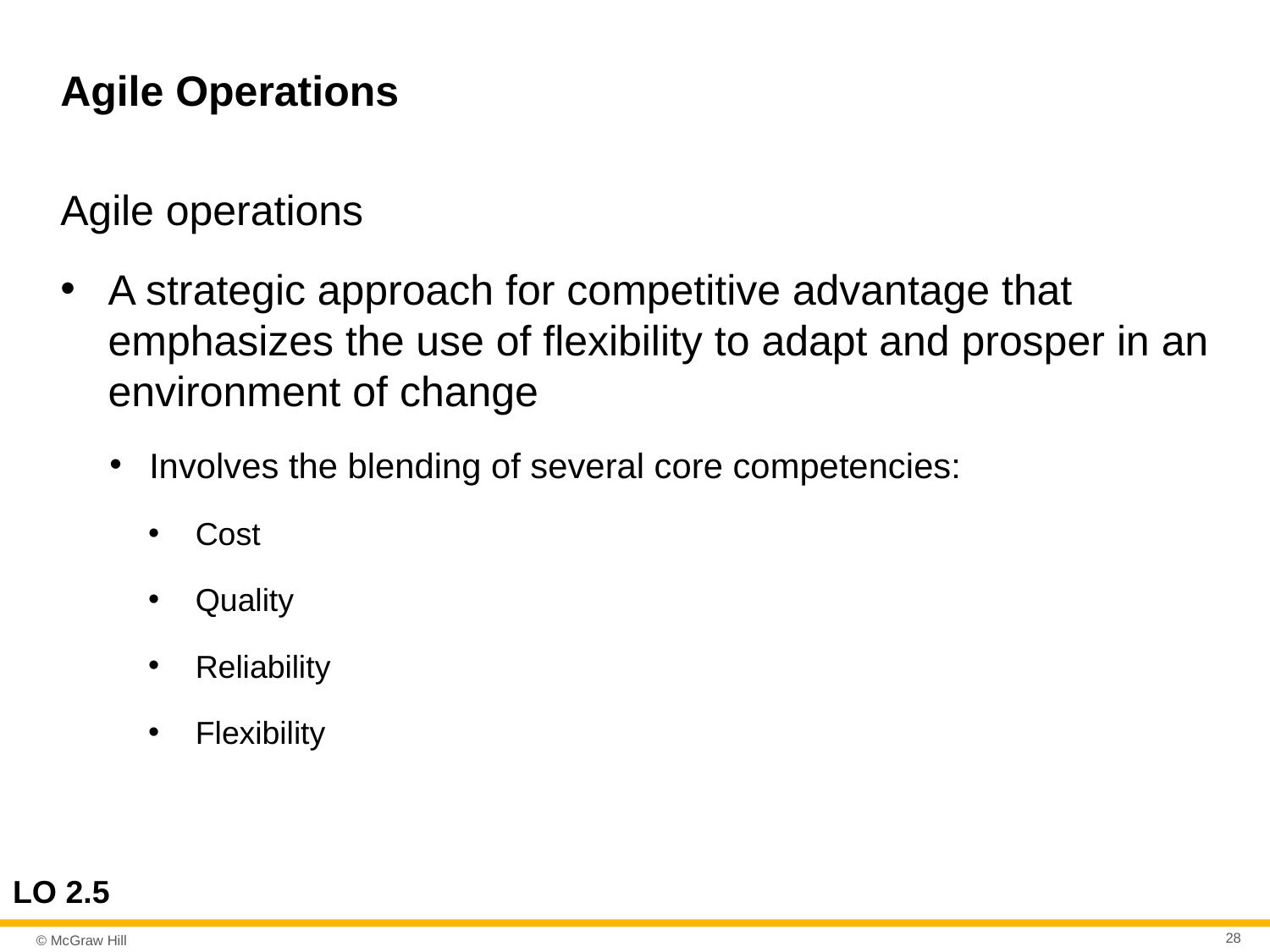

# Agile Operations
Agile operations
A strategic approach for competitive advantage that emphasizes the use of flexibility to adapt and prosper in an environment of change
Involves the blending of several core competencies:
Cost
Quality
Reliability
Flexibility
LO 2.5